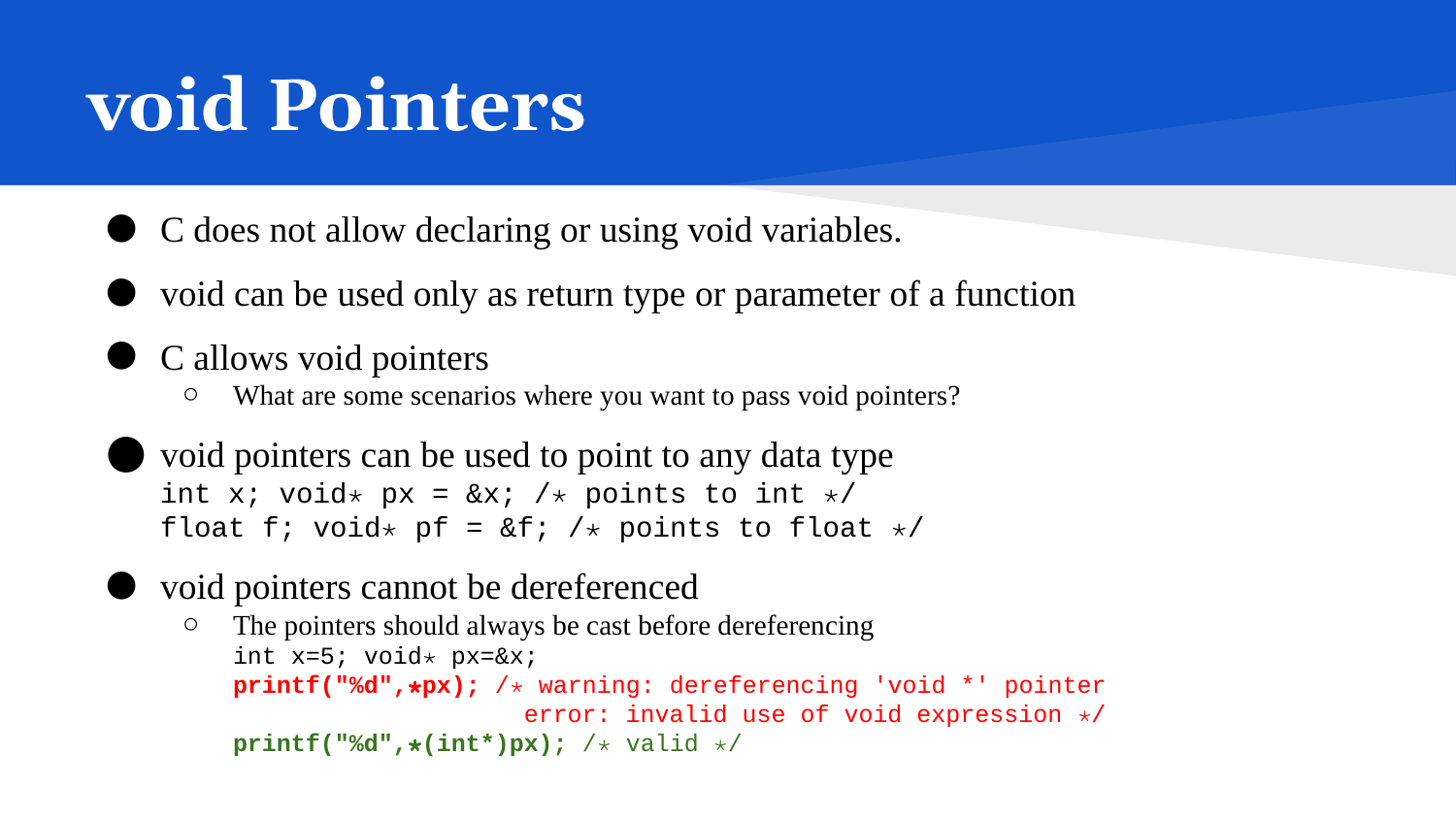

# void Pointers
C does not allow declaring or using void variables.
void can be used only as return type or parameter of a function
C allows void pointers
What are some scenarios where you want to pass void pointers?
void pointers can be used to point to any data type
int x; void∗ px = &x; /∗ points to int ∗/
float f; void∗ pf = &f; /∗ points to float ∗/
void pointers cannot be dereferenced
The pointers should always be cast before dereferencing
int x=5; void∗ px=&x;
printf("%d",∗px); /∗ warning: dereferencing 'void *' pointer
                    error: invalid use of void expression ∗/
printf("%d",∗(int*)px); /∗ valid ∗/